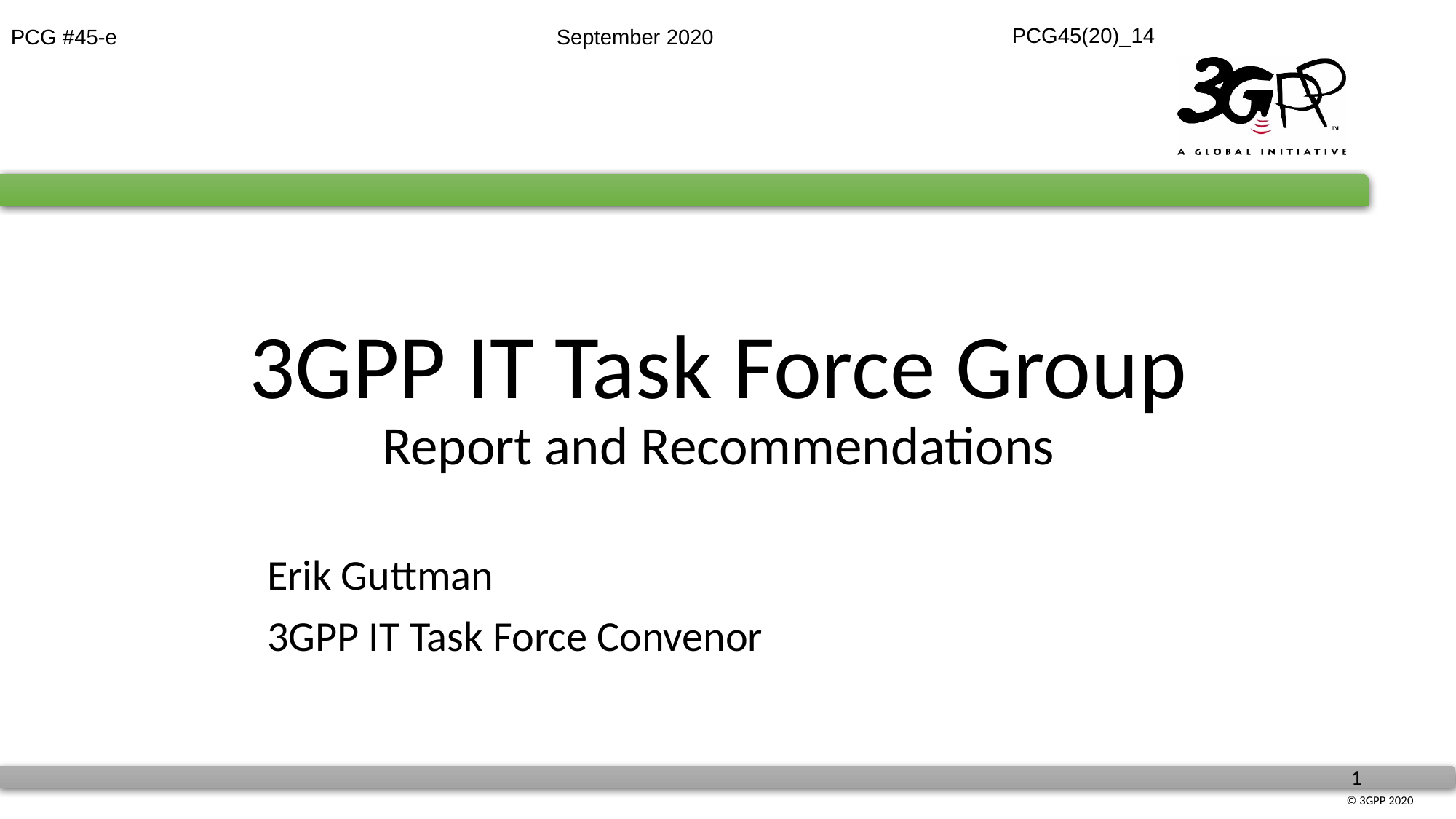

# 3GPP IT Task Force Group Report and Recommendations
Erik Guttman
3GPP IT Task Force Convenor